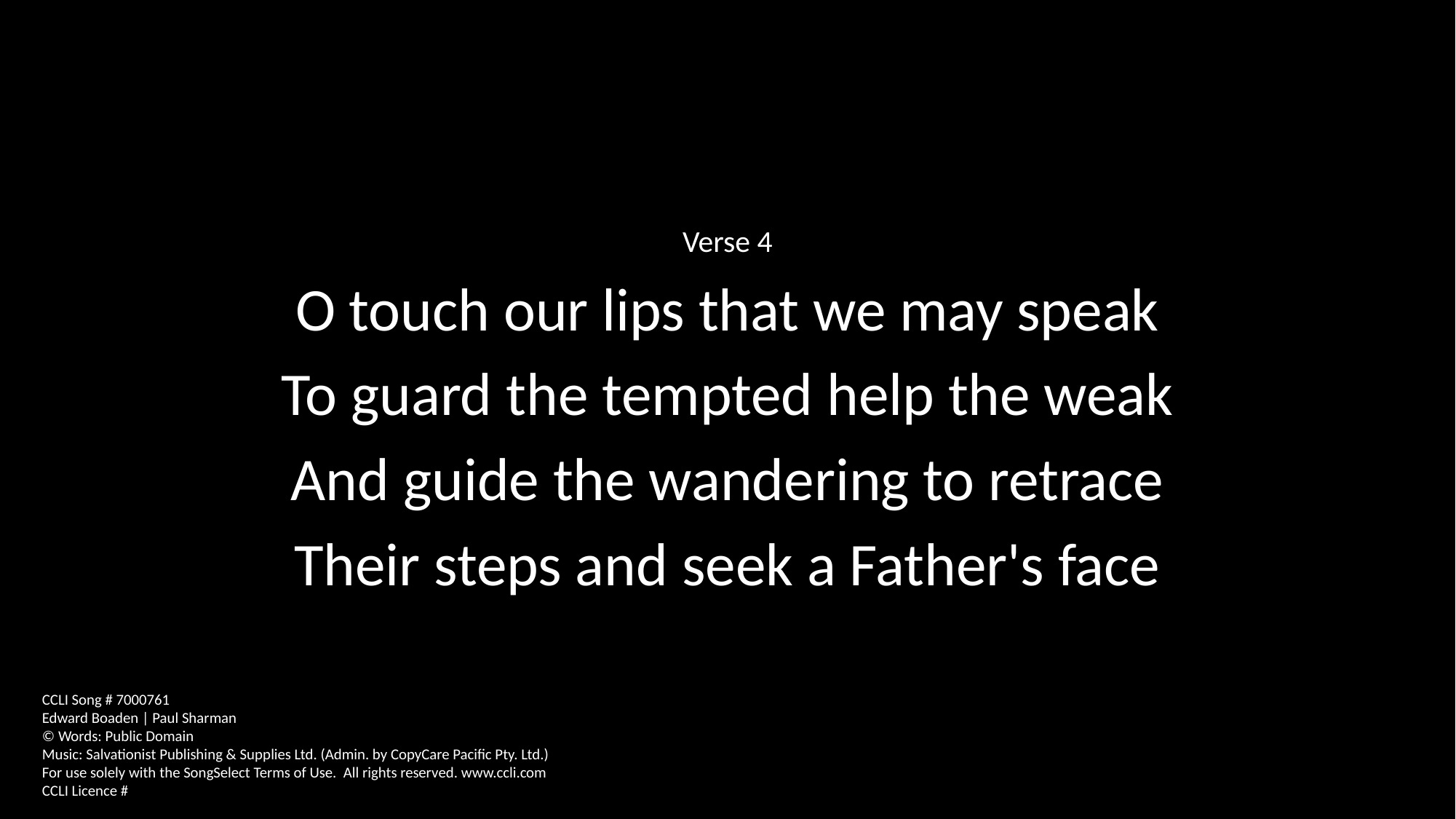

Verse 4
O touch our lips that we may speak
To guard the tempted help the weak
And guide the wandering to retrace
Their steps and seek a Father's face
CCLI Song # 7000761
Edward Boaden | Paul Sharman
© Words: Public Domain
Music: Salvationist Publishing & Supplies Ltd. (Admin. by CopyCare Pacific Pty. Ltd.)
For use solely with the SongSelect Terms of Use.  All rights reserved. www.ccli.com
CCLI Licence #